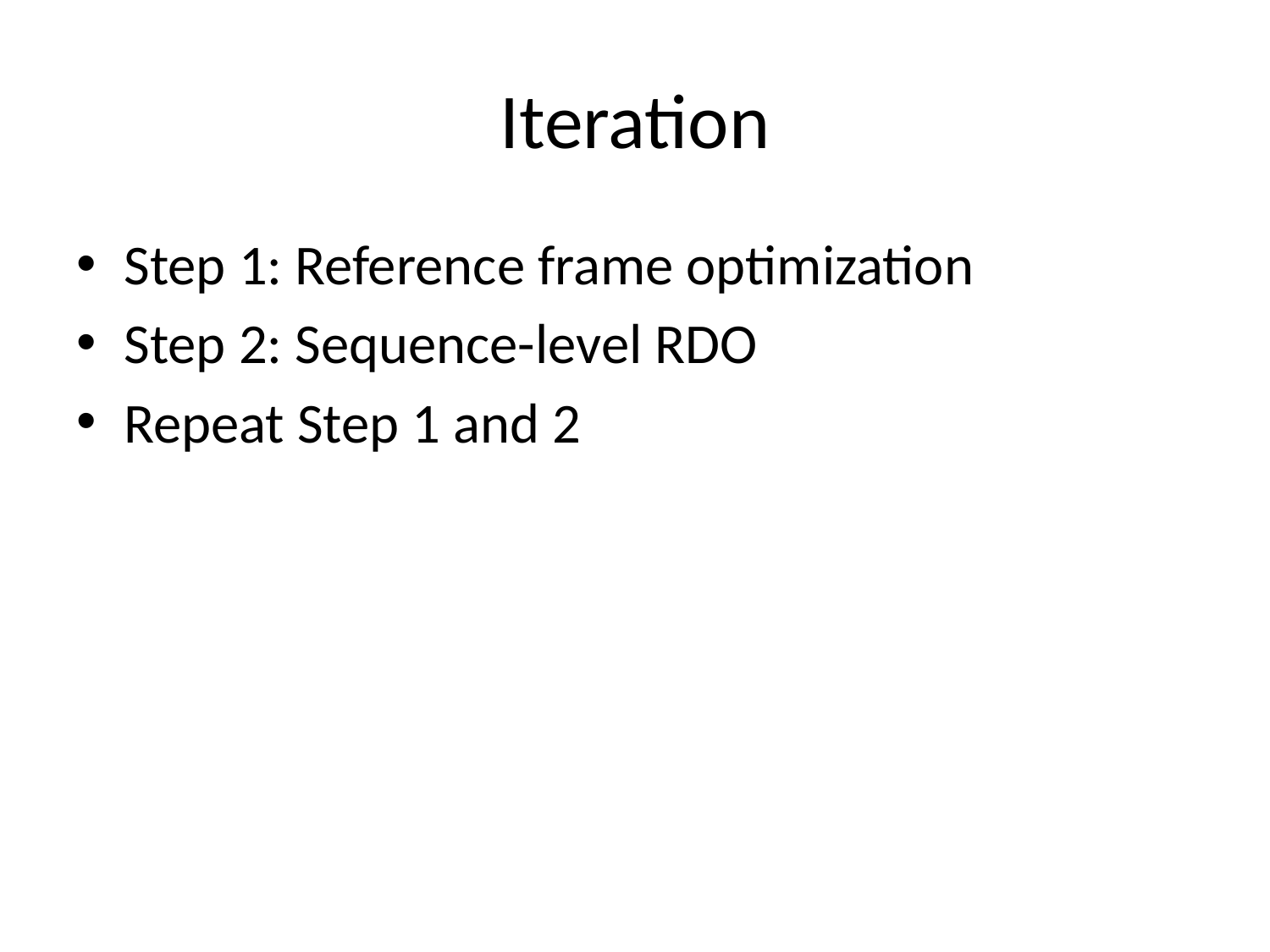

# Iteration
Step 1: Reference frame optimization
Step 2: Sequence-level RDO
Repeat Step 1 and 2